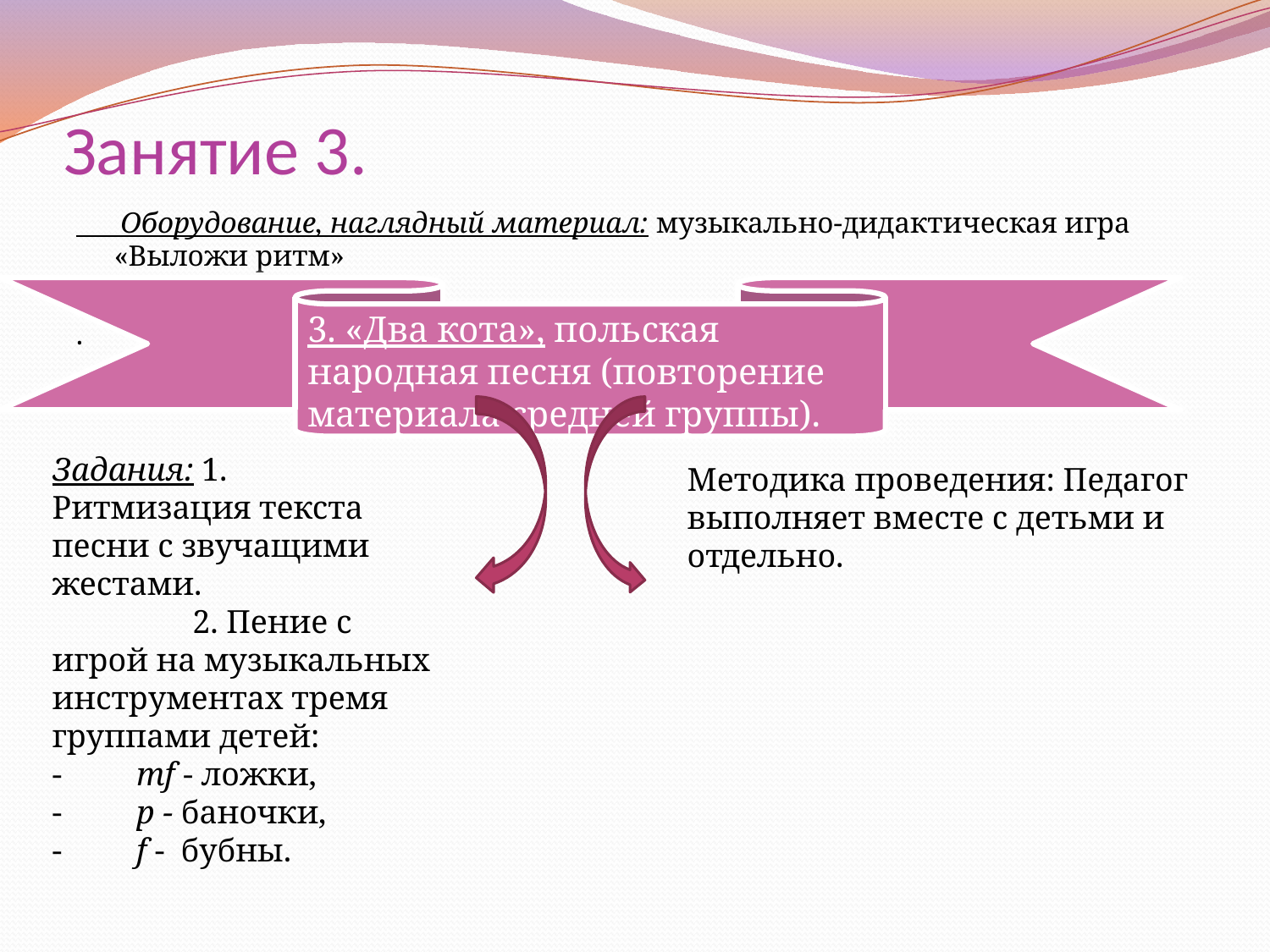

# Занятие 3.
      Оборудование, наглядный материал: музыкально-дидактическая игра «Выложи ритм»
игра «Выложи ритм».
.

3. «Два кота», польская народная песня (повторение материала средней группы).

Задания: 1. Ритмизация текста песни с звучащими жестами.
                 2. Пение с игрой на музыкальных инструментах тремя группами детей:
-         mf - ложки,
-         p - баночки,
-         f -  бубны.

.

Методика проведения: Педагог  выполняет вместе с детьми и отдельно.